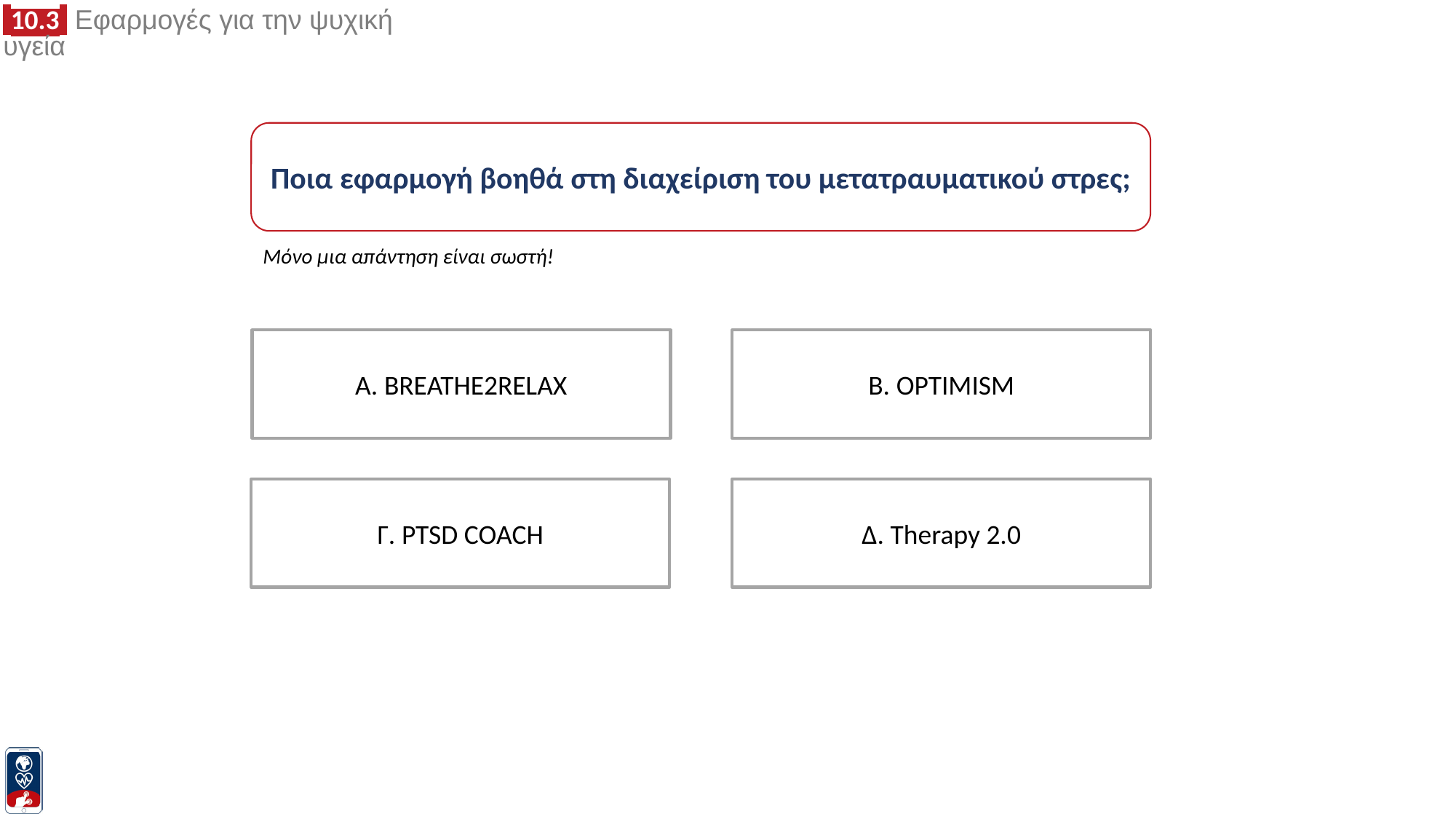

Ποια εφαρμογή βοηθά στη διαχείριση του μετατραυματικού στρες;
Μόνο μια απάντηση είναι σωστή!
Α. BREATHE2RELAX
Β. OPTIMISM
Γ. PTSD COACH
Δ. Therapy 2.0